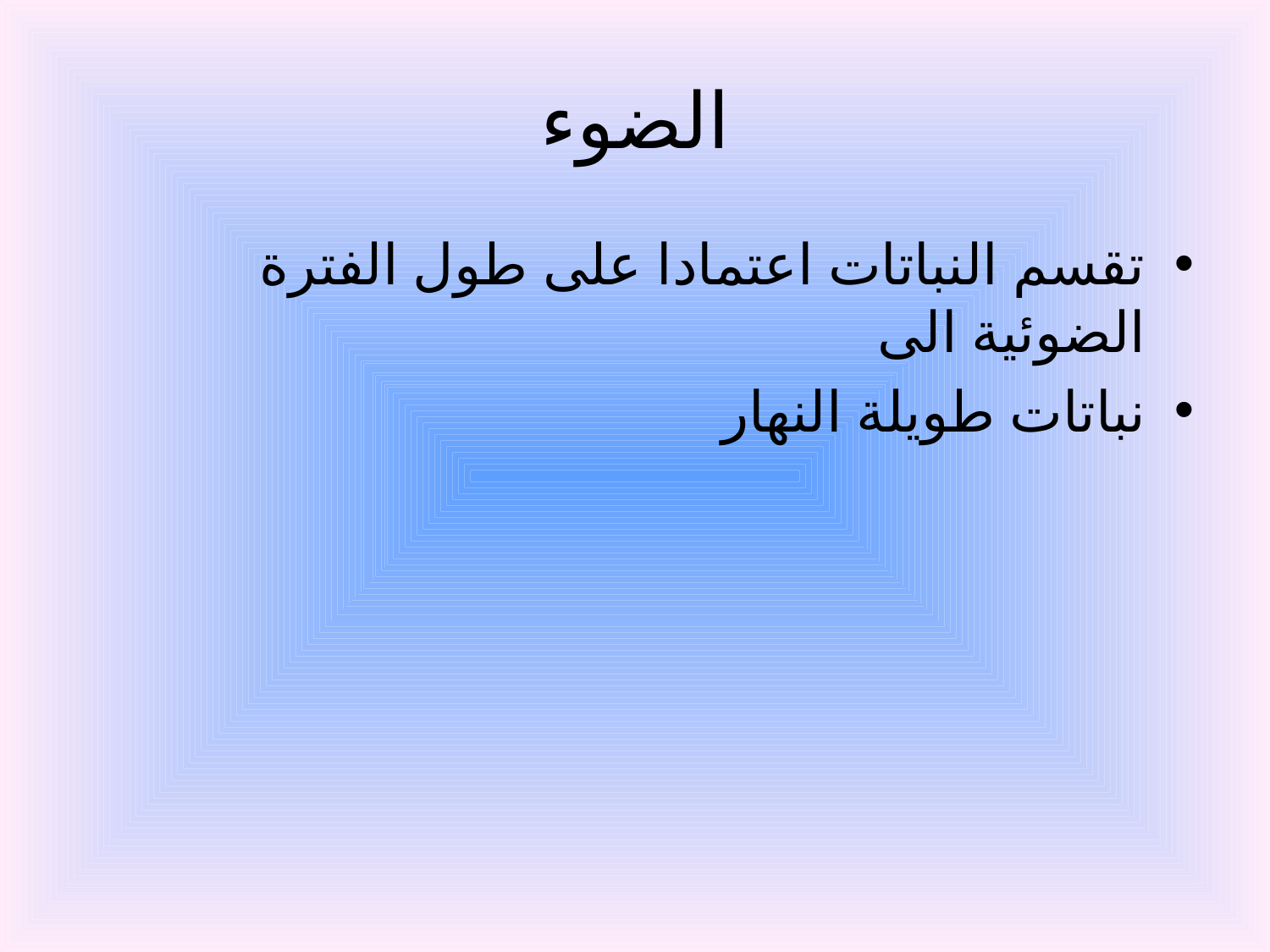

# الضوء
تقسم النباتات اعتمادا على طول الفترة الضوئية الى
نباتات طويلة النهار